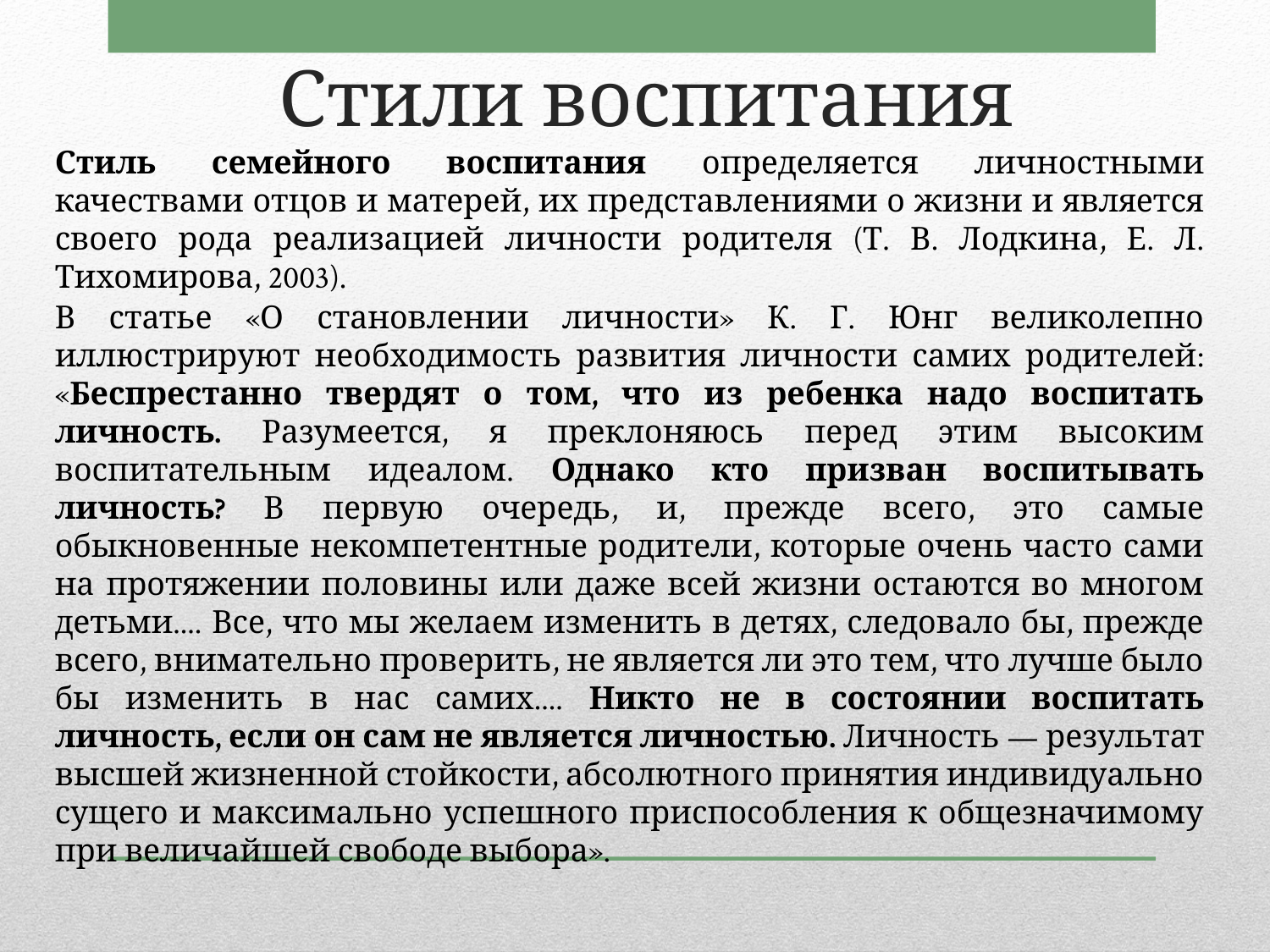

Стили воспитания
Стиль семейного воспитания определяется личностными качествами отцов и матерей, их представлениями о жизни и является своего рода реализацией личности родителя (Т. В. Лодкина, Е. Л. Тихомирова, 2003).
В статье «О становлении личности» К. Г. Юнг великолепно иллюстрируют необходимость развития личности самих родителей: «Беспрестанно твердят о том, что из ребенка надо воспитать личность. Разумеется, я преклоняюсь перед этим высоким воспитательным идеалом. Однако кто призван воспитывать личность? В первую очередь, и, прежде всего, это самые обыкновенные некомпетентные родители, которые очень часто сами на протяжении половины или даже всей жизни остаются во многом детьми.... Все, что мы желаем изменить в детях, следовало бы, прежде всего, внимательно проверить, не является ли это тем, что лучше было бы изменить в нас самих.... Никто не в состоянии воспитать личность, если он сам не является личностью. Личность — результат высшей жизненной стойкости, абсолютного принятия индивидуально сущего и максимально успешного приспособления к общезначимому при величайшей свободе выбора».